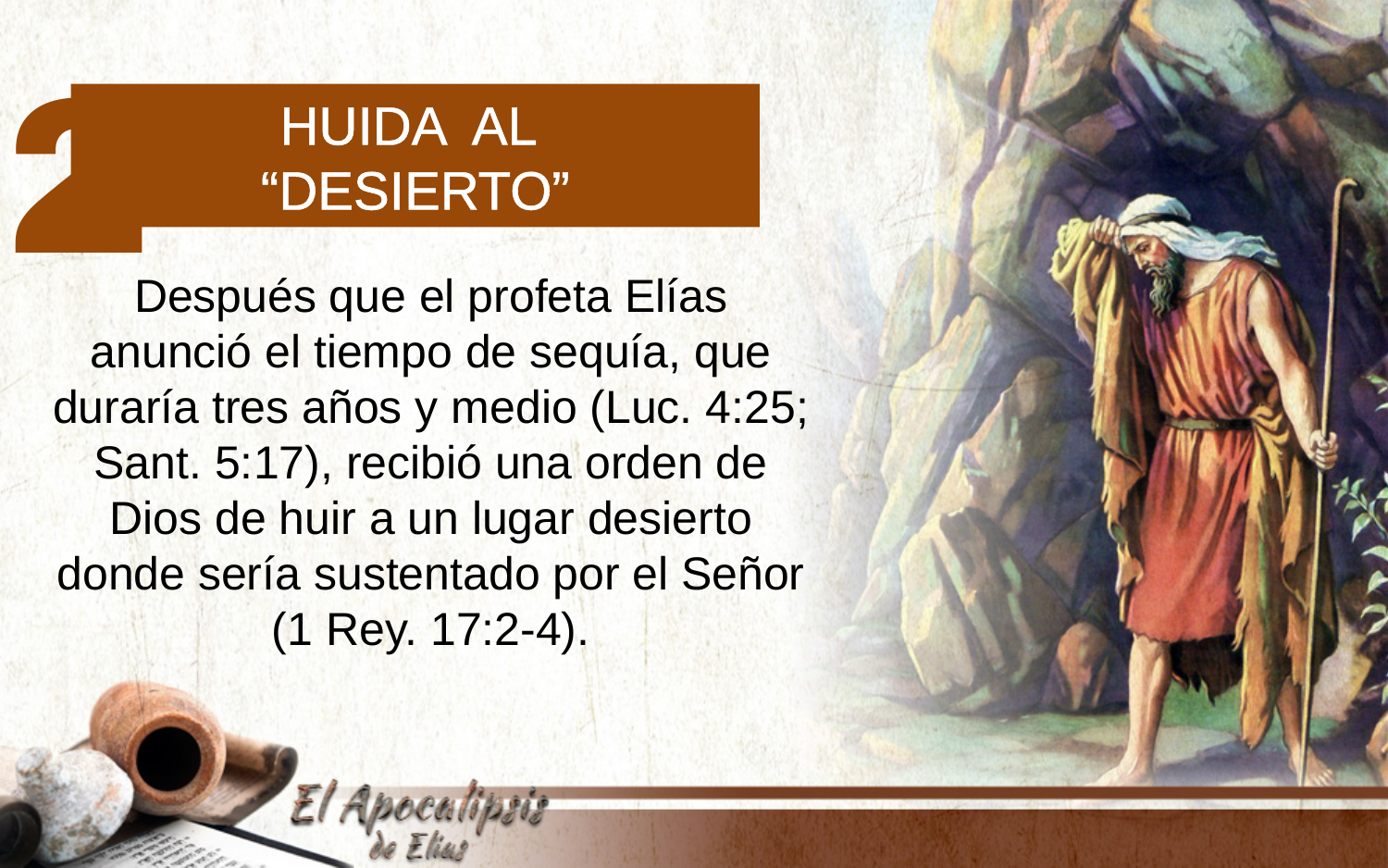

2
Huida  al
“desierto”
Después que el profeta Elías anunció el tiempo de sequía, que duraría tres años y medio (Luc. 4:25; Sant. 5:17), recibió una orden de Dios de huir a un lugar desierto donde sería sustentado por el Señor (1 Rey. 17:2-4).